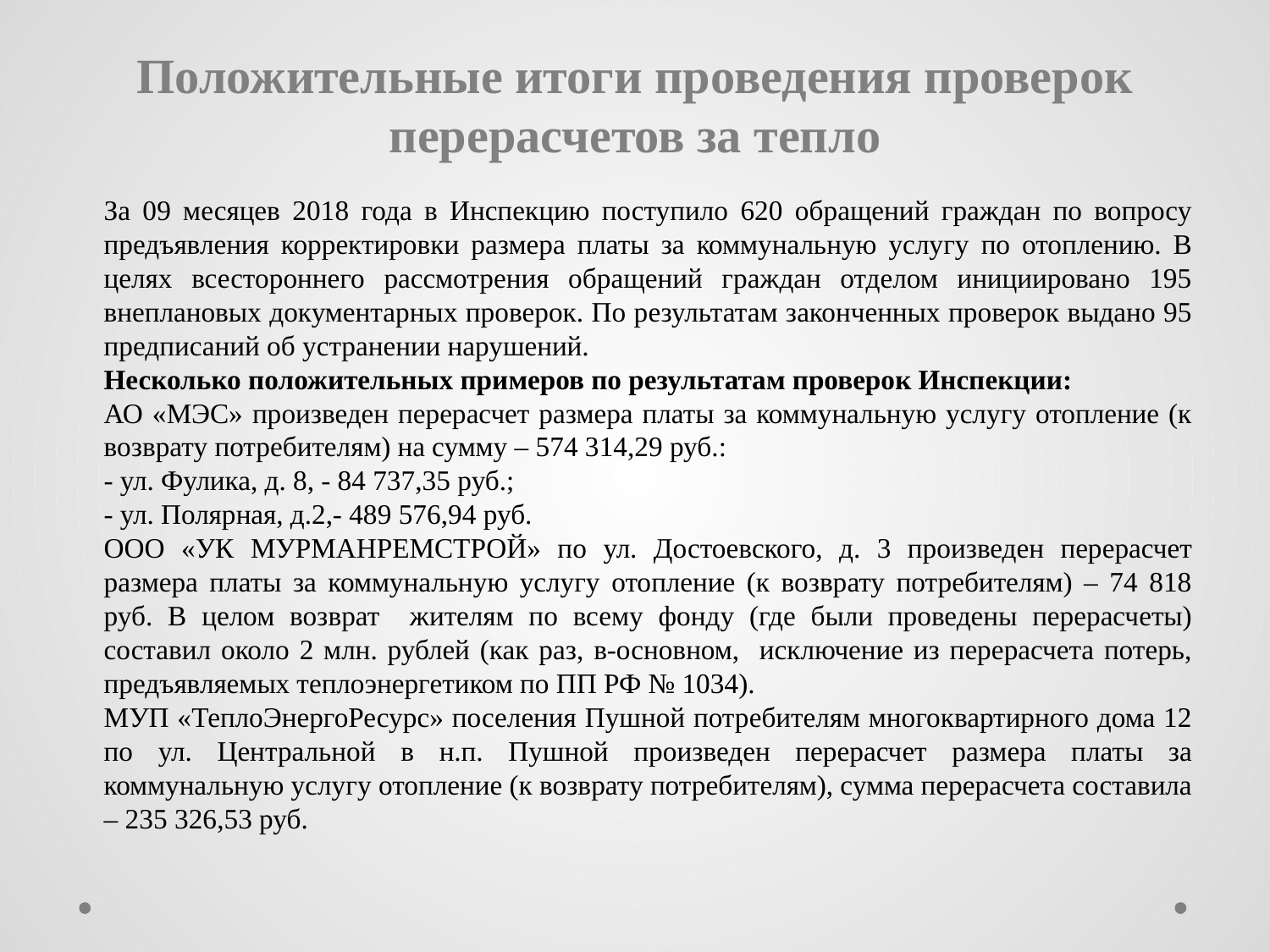

# Положительные итоги проведения проверок перерасчетов за тепло
За 09 месяцев 2018 года в Инспекцию поступило 620 обращений граждан по вопросу предъявления корректировки размера платы за коммунальную услугу по отоплению. В целях всестороннего рассмотрения обращений граждан отделом инициировано 195 внеплановых документарных проверок. По результатам законченных проверок выдано 95 предписаний об устранении нарушений.
Несколько положительных примеров по результатам проверок Инспекции:
АО «МЭС» произведен перерасчет размера платы за коммунальную услугу отопление (к возврату потребителям) на сумму – 574 314,29 руб.:
- ул. Фулика, д. 8, - 84 737,35 руб.;
- ул. Полярная, д.2,- 489 576,94 руб.
ООО «УК МУРМАНРЕМСТРОЙ» по ул. Достоевского, д. 3 произведен перерасчет размера платы за коммунальную услугу отопление (к возврату потребителям) – 74 818 руб. В целом возврат  жителям по всему фонду (где были проведены перерасчеты) составил около 2 млн. рублей (как раз, в-основном,  исключение из перерасчета потерь, предъявляемых теплоэнергетиком по ПП РФ № 1034).
МУП «ТеплоЭнергоРесурс» поселения Пушной потребителям многоквартирного дома 12 по ул. Центральной в н.п. Пушной произведен перерасчет размера платы за коммунальную услугу отопление (к возврату потребителям), сумма перерасчета составила – 235 326,53 руб.